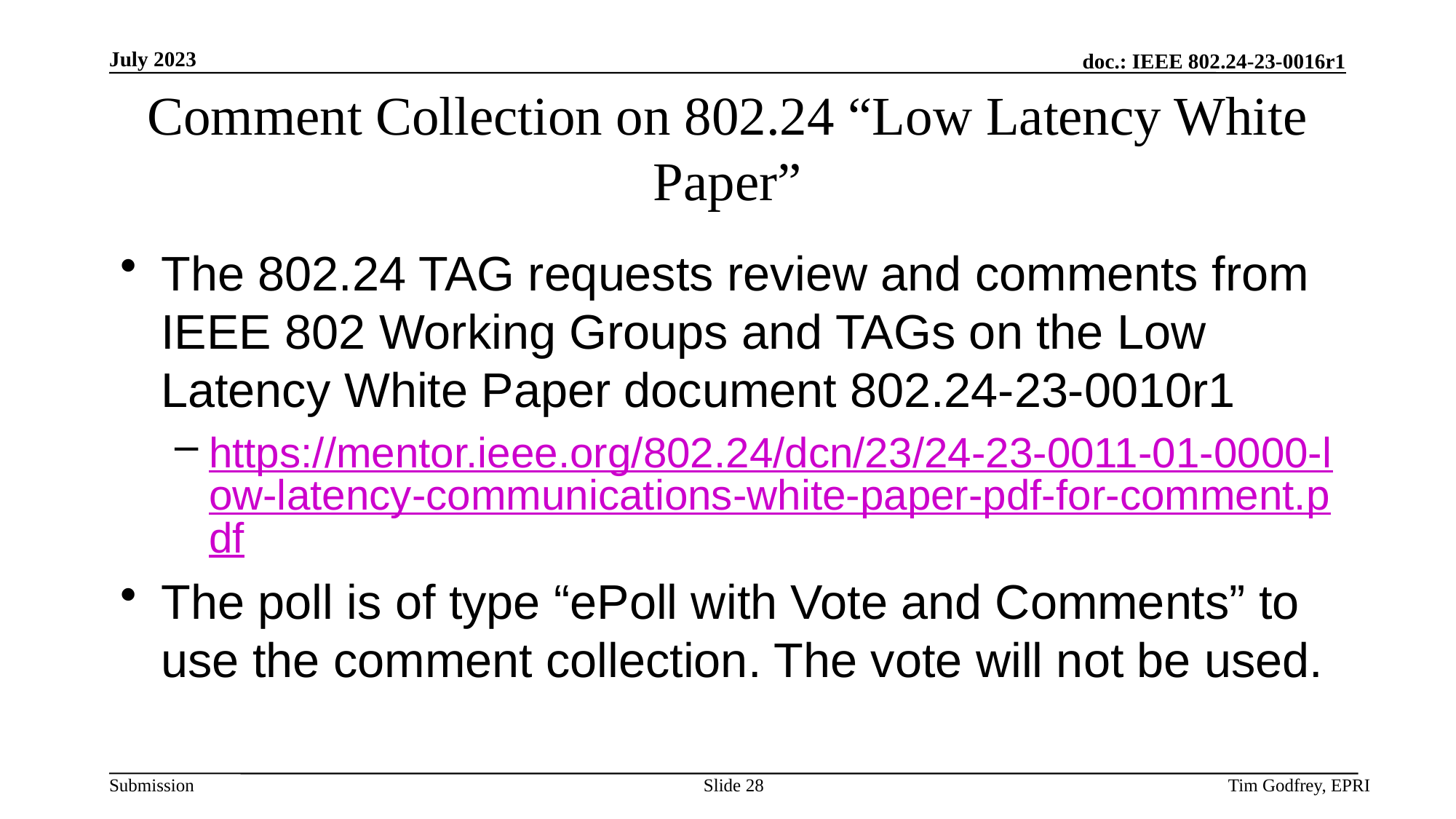

# Comment Collection on 802.24 “Low Latency White Paper”
The 802.24 TAG requests review and comments from IEEE 802 Working Groups and TAGs on the Low Latency White Paper document 802.24-23-0010r1
https://mentor.ieee.org/802.24/dcn/23/24-23-0011-01-0000-low-latency-communications-white-paper-pdf-for-comment.pdf
The poll is of type “ePoll with Vote and Comments” to use the comment collection. The vote will not be used.

Slide 28
Tim Godfrey, EPRI